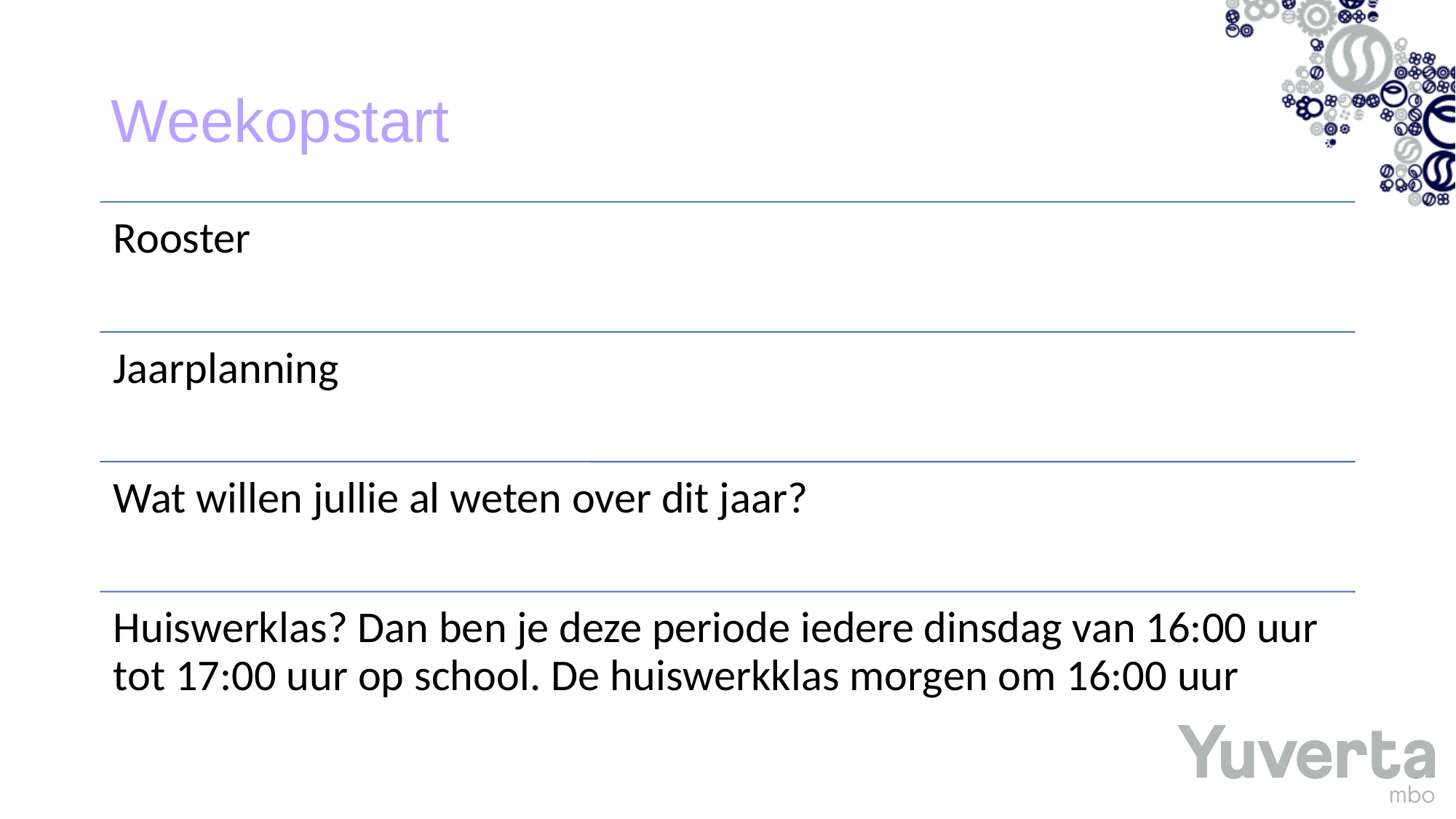

# Weekopstart
Rooster
Jaarplanning
Wat willen jullie al weten over dit jaar?
Huiswerklas? Dan ben je deze periode iedere dinsdag van 16:00 uur tot 17:00 uur op school. De huiswerkklas morgen om 16:00 uur